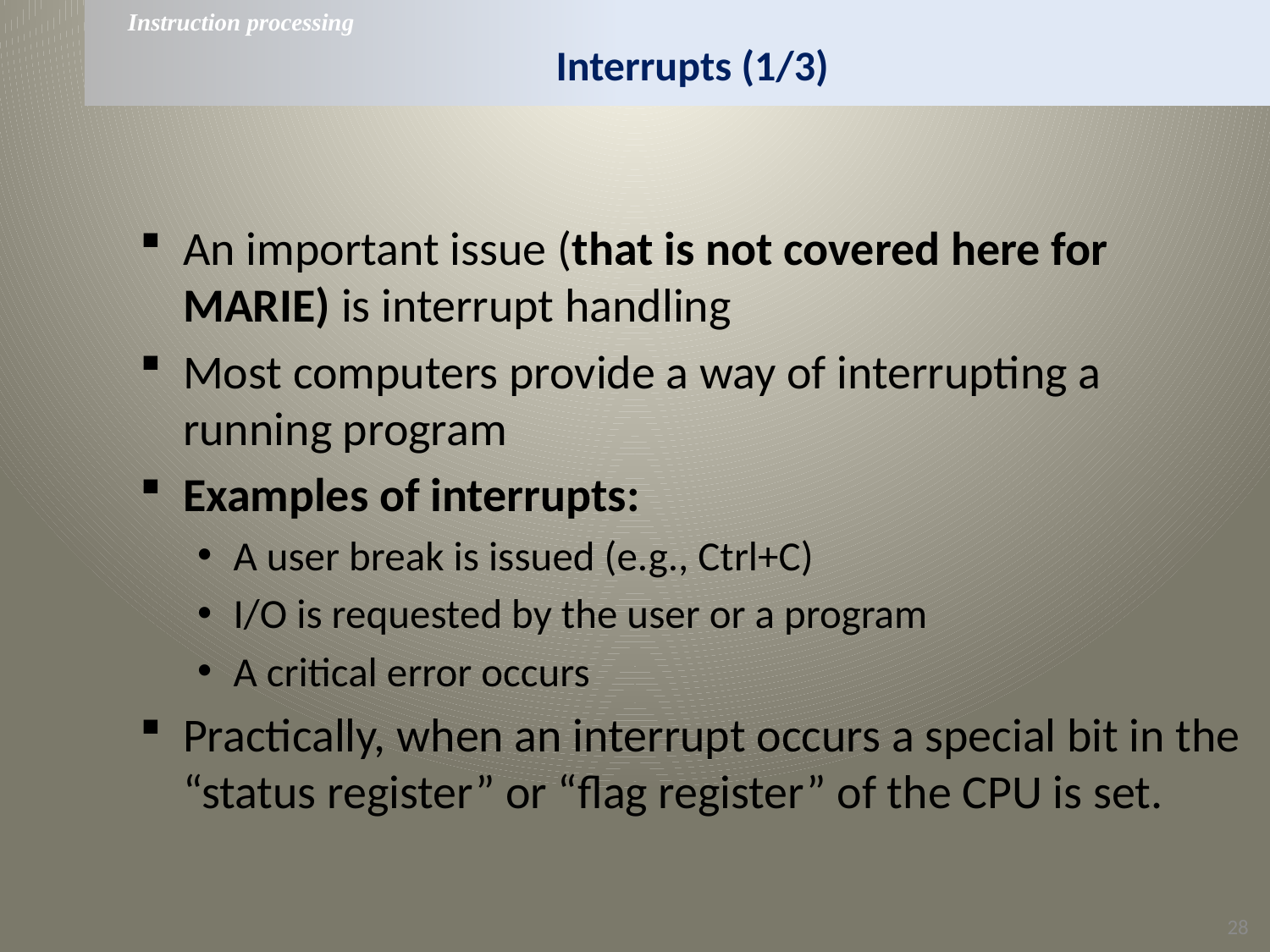

Instruction processing
# Interrupts (1/3)
An important issue (that is not covered here for MARIE) is interrupt handling
Most computers provide a way of interrupting a running program
Examples of interrupts:
A user break is issued (e.g., Ctrl+C)
I/O is requested by the user or a program
A critical error occurs
Practically, when an interrupt occurs a special bit in the “status register” or “flag register” of the CPU is set.